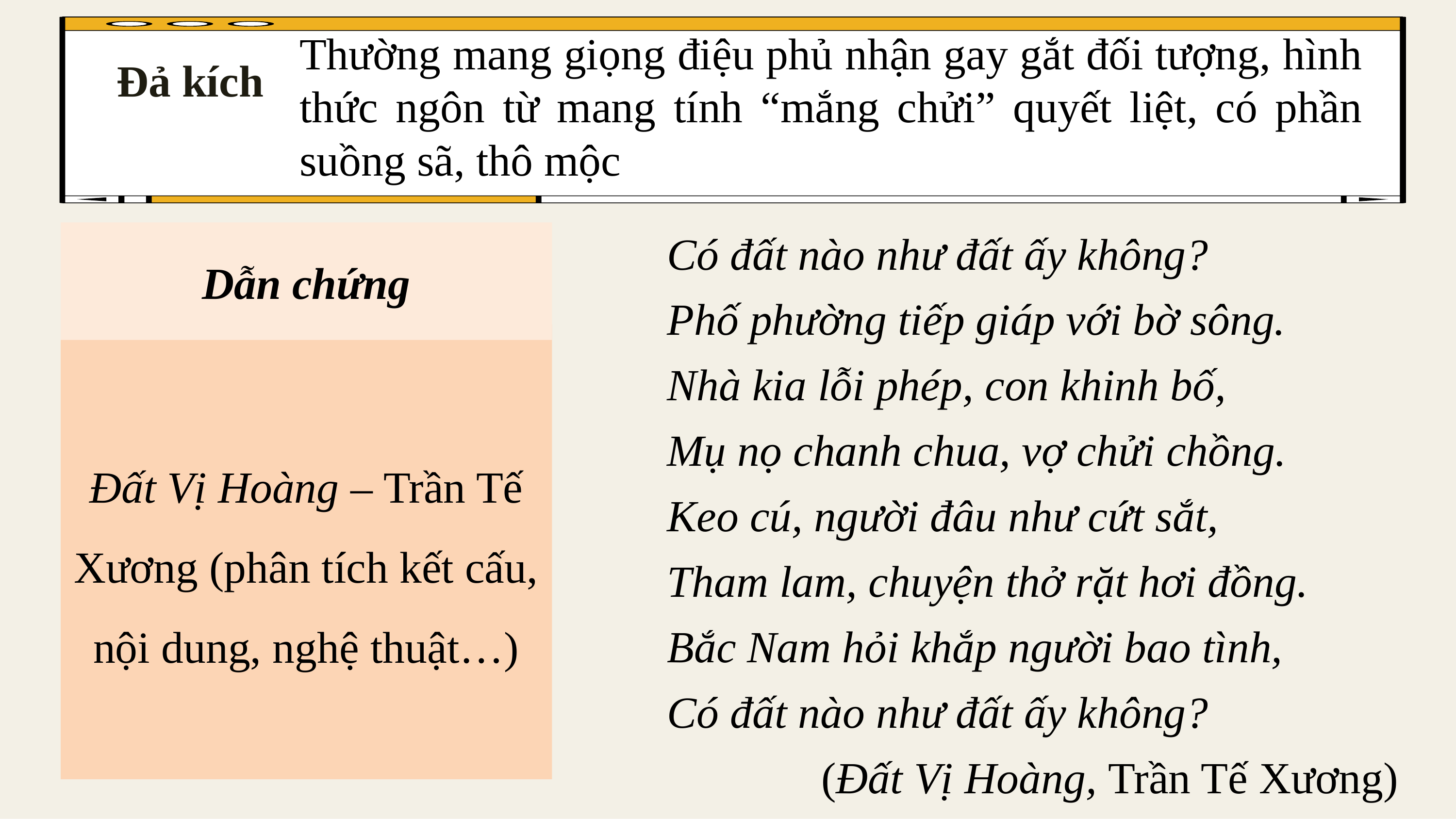

Thường mang giọng điệu phủ nhận gay gắt đối tượng, hình thức ngôn từ mang tính “mắng chửi” quyết liệt, có phần suồng sã, thô mộc
Đả kích
Có đất nào như đất ấy không?
Phố phường tiếp giáp với bờ sông.
Nhà kia lỗi phép, con khinh bố,
Mụ nọ chanh chua, vợ chửi chồng.
Keo cú, người đâu như cứt sắt,
Tham lam, chuyện thở rặt hơi đồng.
Bắc Nam hỏi khắp người bao tình,
Có đất nào như đất ấy không?
(Đất Vị Hoàng, Trần Tế Xương)
Dẫn chứng
Đất Vị Hoàng – Trần Tế Xương (phân tích kết cấu, nội dung, nghệ thuật…)